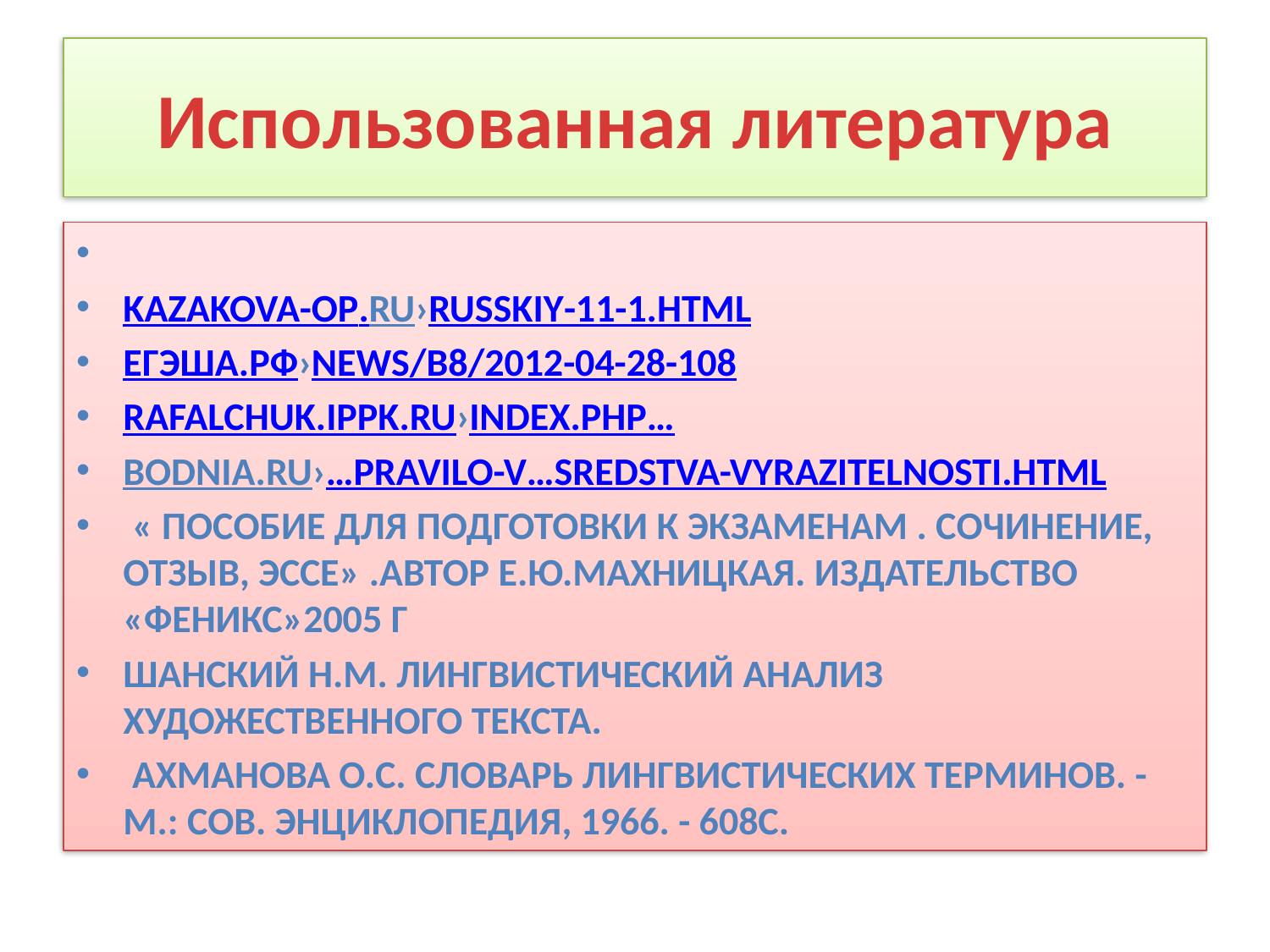

# Использованная литература

kazakova-op.ru›russkiy-11-1.html
егэша.рф›news/b8/2012-04-28-108
rafalchuk.ippk.ru›index.php…
bodnia.ru›…pravilo-v…sredstva-vyrazitelnosti.html
 « Пособие для подготовки к экзаменам . Сочинение, отзыв, эссе» .Автор Е.Ю.Махницкая. Издательство «Феникс»2005 г
Шанский Н.М. Лингвистический анализ художественного текста.
 Ахманова О.С. Словарь лингвистических терминов. - М.: Сов. энциклопедия, 1966. - 608с.